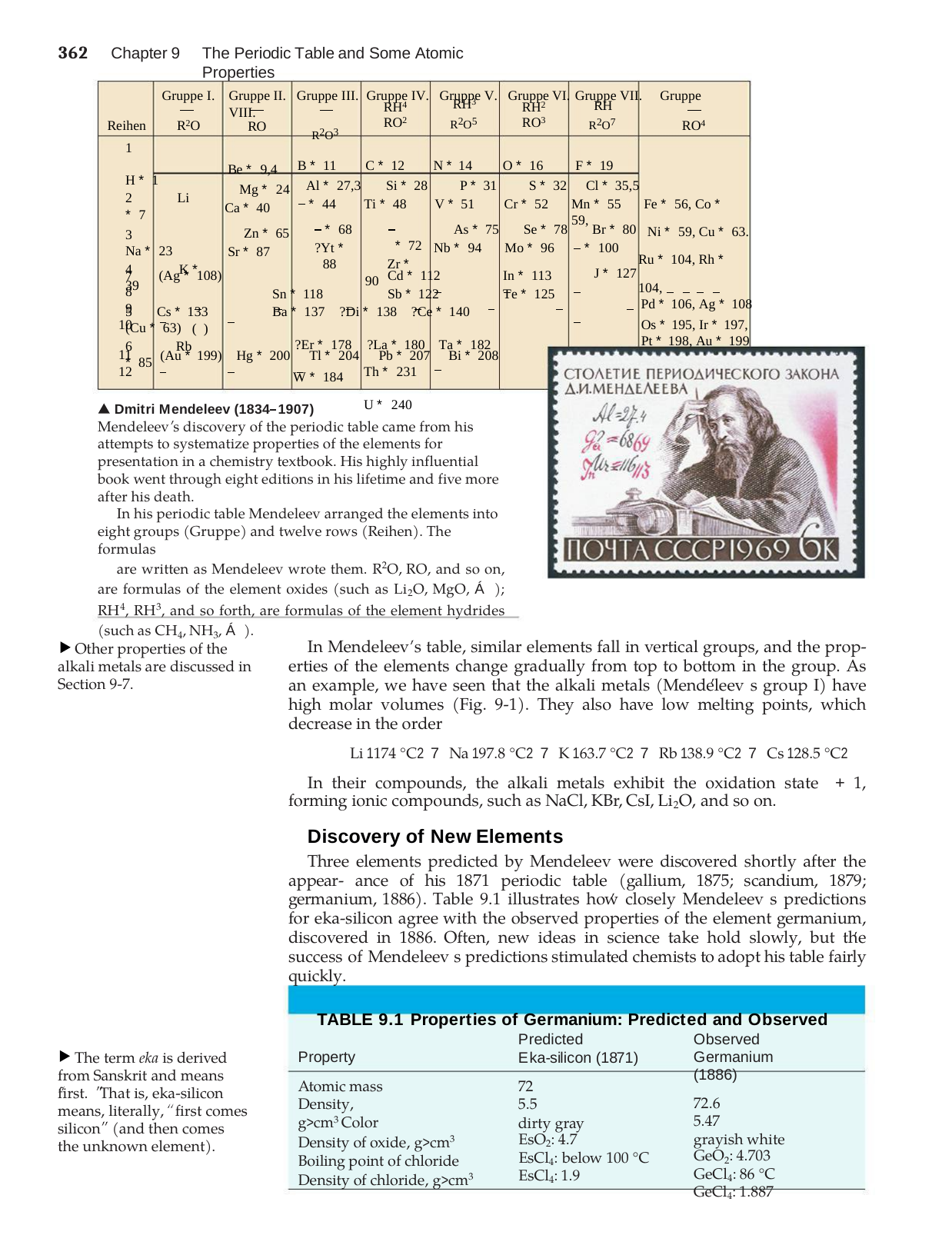

362	Chapter 9
The Periodic Table and Some Atomic Properties
Gruppe I.
Gruppe II.   Gruppe III.  Gruppe IV.   Gruppe V.   Gruppe VI. Gruppe VII.	Gruppe VIII.
RH4 RO2
RH3 R2O5
RH2 RO3
RH R2O7

Reihen	R2O
1	H * 1
2	Li * 7
3	Na * 23
4	K * 39
5	(Cu * 63)
6	Rb * 85
R2O3
RO4
RO
Be * 9,4 Mg * 24
Ca * 40
Zn * 65 Sr * 87
B * 11
Al * 27,3
 * 44
 * 68
?Yt * 88
C * 12
Si * 28 Ti * 48
 * 72
Zr * 90
N * 14
P * 31 V * 51
As * 75 Nb * 94
O * 16 	F * 19
S * 32	Cl * 35,5
Cr * 52
Se * 78 Mo * 96
Mn * 55 	Fe * 56, Co * 59,

   Ni * 59, Cu * 63. Ru * 104, Rh * 104,
 Pd * 106, Ag * 108
Br * 80
 * 100

(Ag * 108)		Cd * 112	In * 113	Sn * 118	Sb * 122	Te * 125 Cs * 133	Ba * 137    ?Di * 138    ?Ce * 140
(  )
?Er * 178    ?La * 180    Ta * 182	W * 184
J * 127
7
8
9
10

Os * 195, Ir * 197,
 Pt * 198, Au * 199

11
12
(Au * 199)    Hg * 200
Tl * 204	Pb * 207	Bi * 208
Th * 231	U * 240

 Dmitri Mendeleev (1834  1907)
Mendeleev s discovery of the periodic table came from his attempts to systematize properties of the elements for presentation in a chemistry textbook. His highly influential book went through eight editions in his lifetime and five more after his death.
In his periodic table Mendeleev arranged the elements into eight groups (Gruppe) and twelve rows (Reihen). The formulas
are written as Mendeleev wrote them. R2O, RO, and so on, are formulas of the element oxides (such as Li2O, MgO, Á ); RH4, RH3, and so forth, are formulas of the element hydrides (such as CH4, NH3, Á ).

In Mendeleev s table, similar elements fall in vertical groups, and the prop- erties of the elements change gradually from top to bottom in the group. As an example, we have seen that the alkali metals (Mendeleev s group I) have high molar volumes (Fig. 9-1). They also have low melting points, which decrease in the order
Li 1174 °C2  7  Na 197.8 °C2  7  K 163.7 °C2  7  Rb 138.9 °C2  7  Cs 128.5 °C2
In their compounds, the alkali metals exhibit the oxidation state  + 1, forming ionic compounds, such as NaCl, KBr, CsI, Li2O, and so on.
Discovery of New Elements
Three elements predicted by Mendeleev were discovered shortly after the appear- ance of his 1871 periodic table (gallium, 1875; scandium, 1879; germanium, 1886). Table 9.1 illustrates how closely Mendeleev s predictions for eka-silicon agree with the observed properties of the element germanium, discovered in 1886. Often, new ideas in science take hold slowly, but the success of Mendeleev s predictions stimulated chemists to adopt his table fairly quickly.

TABLE 9.1	Properties of Germanium: Predicted and Observed

Other properties of the alkali metals are discussed in Section 9-7.

Predicted
Eka-silicon (1871)
72
5.5
dirty gray EsO2: 4.7
EsCl4: below 100 °C EsCl4: 1.9
Observed Germanium (1886)
72.6
5.47
grayish white GeO2: 4.703
GeCl4: 86 °C GeCl4: 1.887
Property
Atomic mass Density, g>cm3 Color
Density of oxide, g>cm3 Boiling point of chloride Density of chloride, g>cm3
The term eka is derived from Sanskrit and means first.   That is, eka-silicon means, literally,   first comes silicon   (and then comes the unknown element).